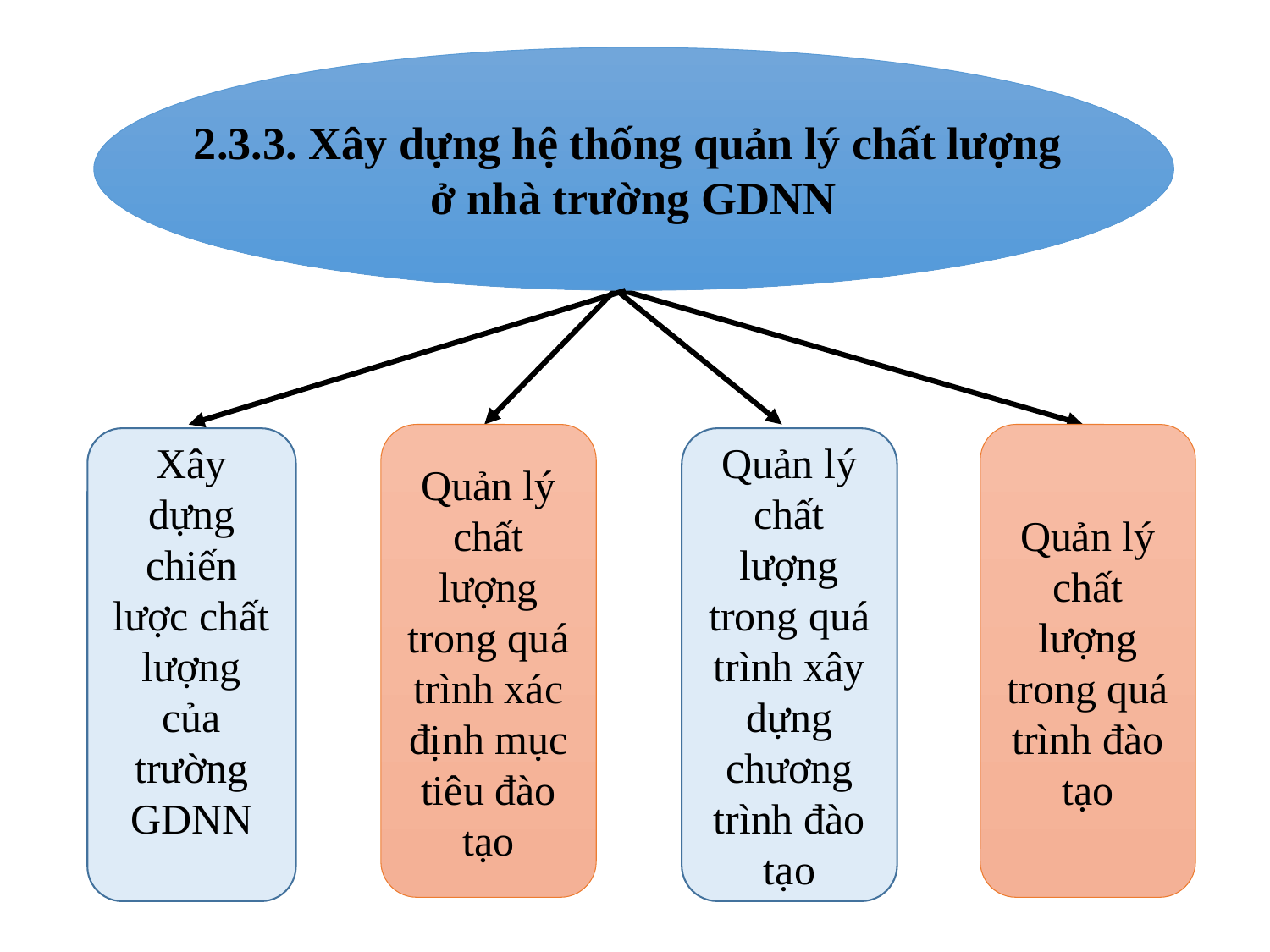

2.3.3. Xây dựng hệ thống quản lý chất lượng
ở nhà trường GDNN

Quản lý chất lượng trong quá trình xác định mục tiêu đào tạo
Quản lý chất lượng trong quá trình đào tạo
Xây dựng chiến lược chất lượng của trường GDNN

Quản lý chất lượng trong quá trình xây dựng chương trình đào tạo